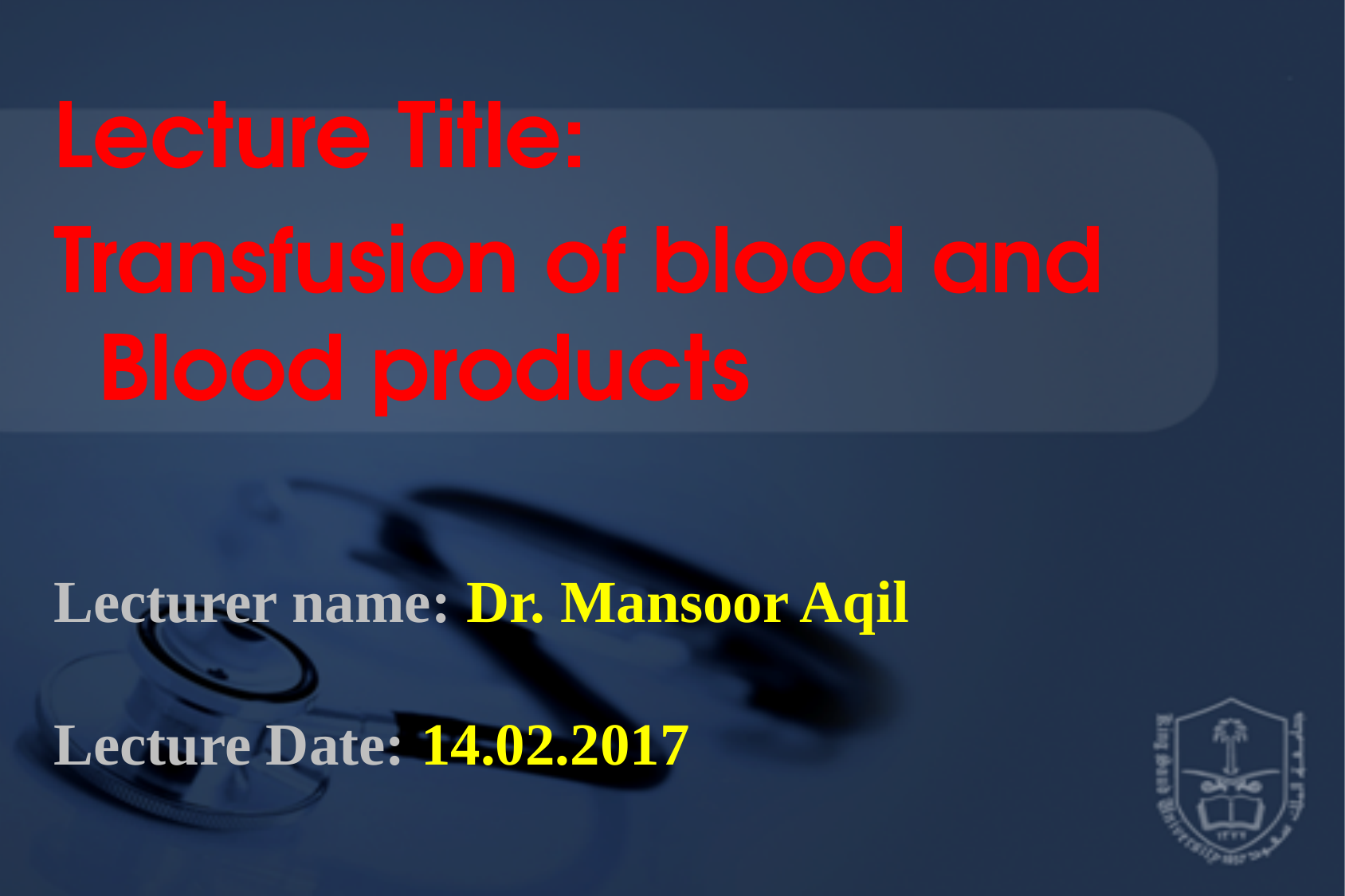

Lecture Title:
Transfusion of blood and Blood products
#
Lecturer name: Dr. Mansoor Aqil

Lecture Date: 14.02.2017